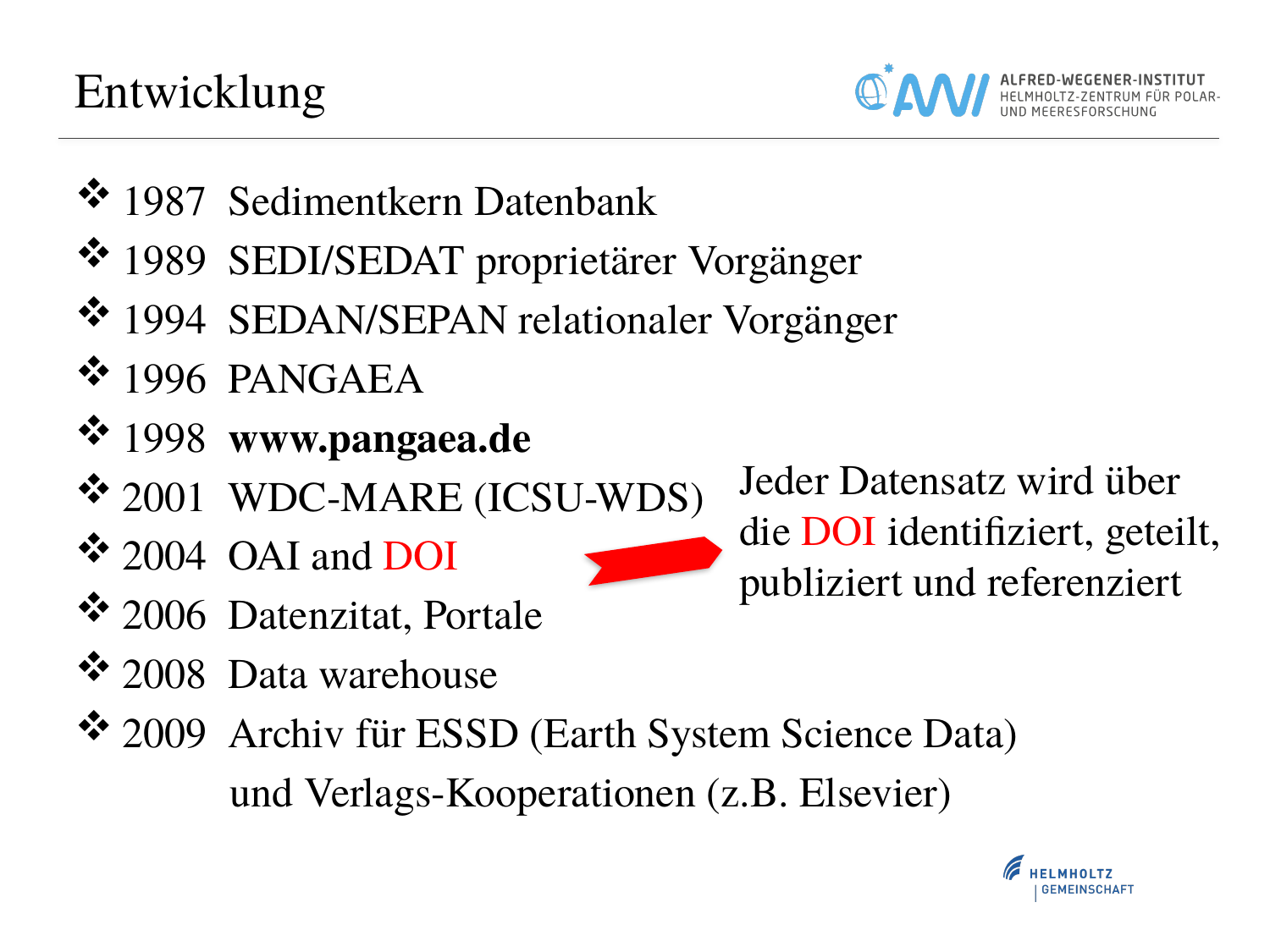

Entwicklung
1987  Sedimentkern Datenbank
1989  SEDI/SEDAT proprietärer Vorgänger
1994  SEDAN/SEPAN relationaler Vorgänger
1996  PANGAEA
1998  www.pangaea.de
2001  WDC-MARE (ICSU-WDS)
2004  OAI and DOI
2006  Datenzitat, Portale
2008  Data warehouse
2009  Archiv für ESSD (Earth System Science Data)
   und Verlags-Kooperationen (z.B. Elsevier)
Jeder Datensatz wird über
die DOI identifiziert, geteilt,
publiziert und referenziert